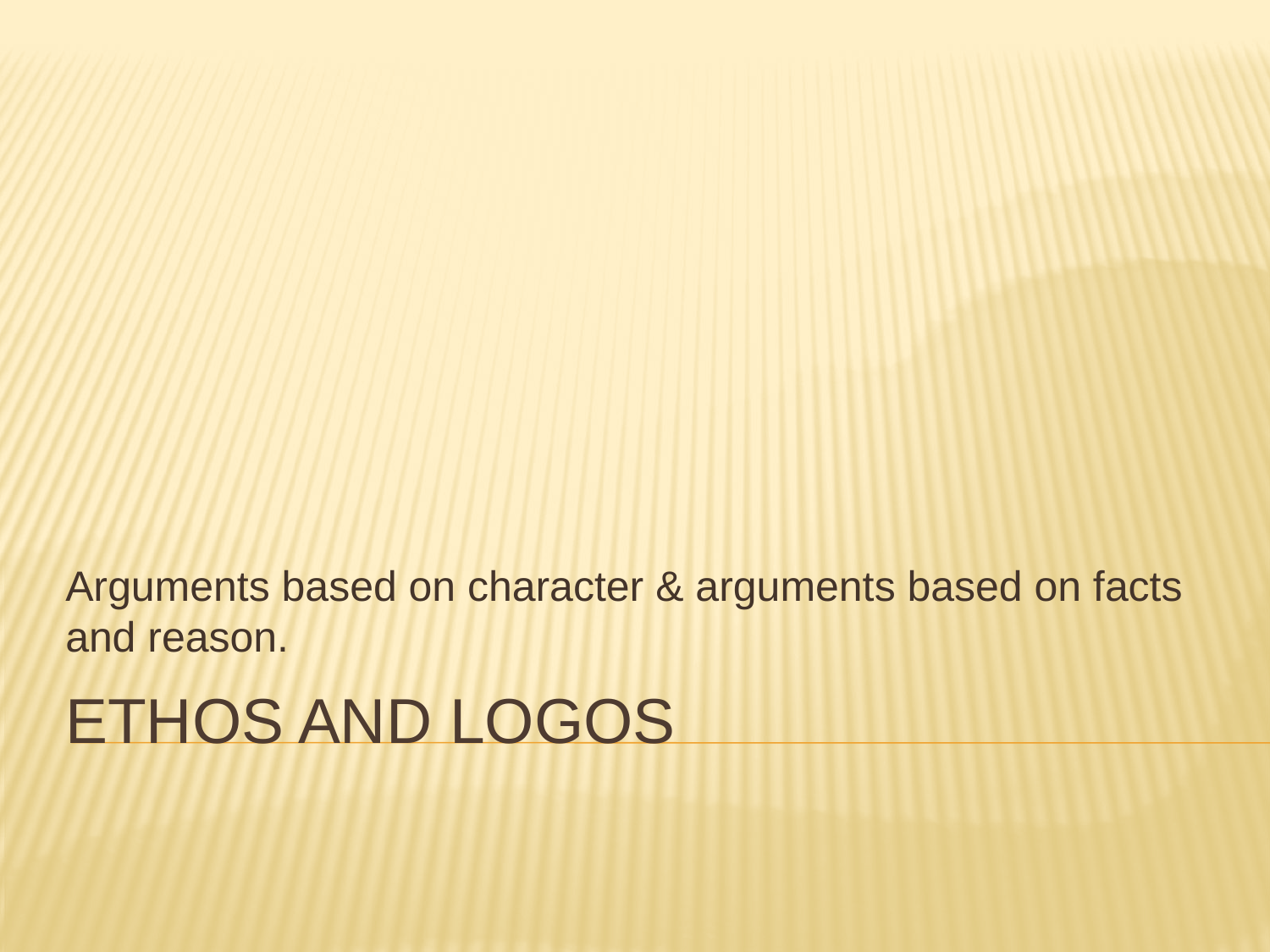

Arguments based on character & arguments based on facts and reason.
# Ethos and Logos